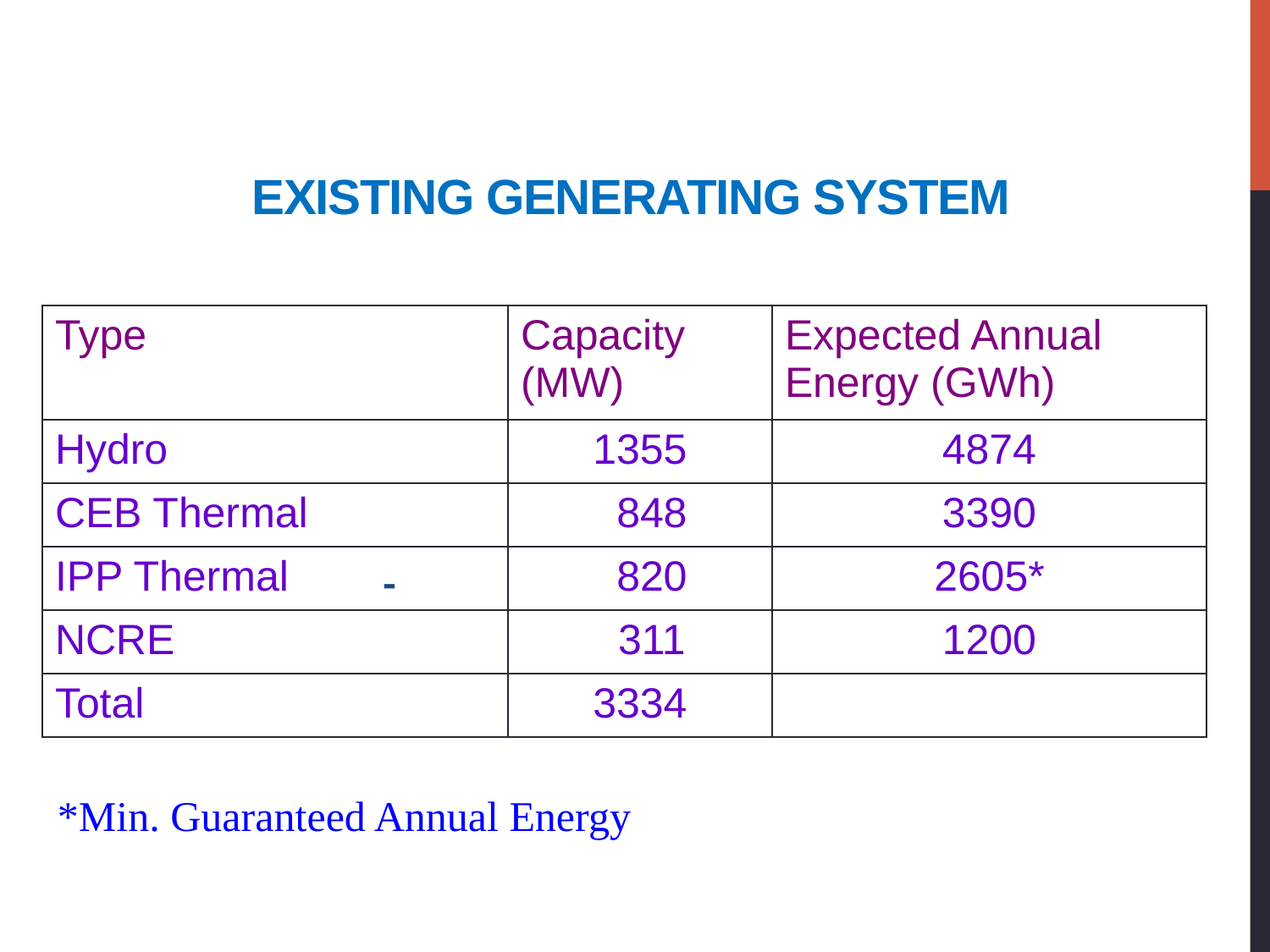

EXISTING GENERATING SYSTEM
| Type | Capacity (MW) | Expected Annual Energy (GWh) |
| --- | --- | --- |
| Hydro | 1355 | 4874 |
| CEB Thermal | 848 | 3390 |
| IPP Thermal | 820 | 2605\* |
| NCRE | 311 | 1200 |
| Total | 3334 |  |
		-
*Min. Guaranteed Annual Energy